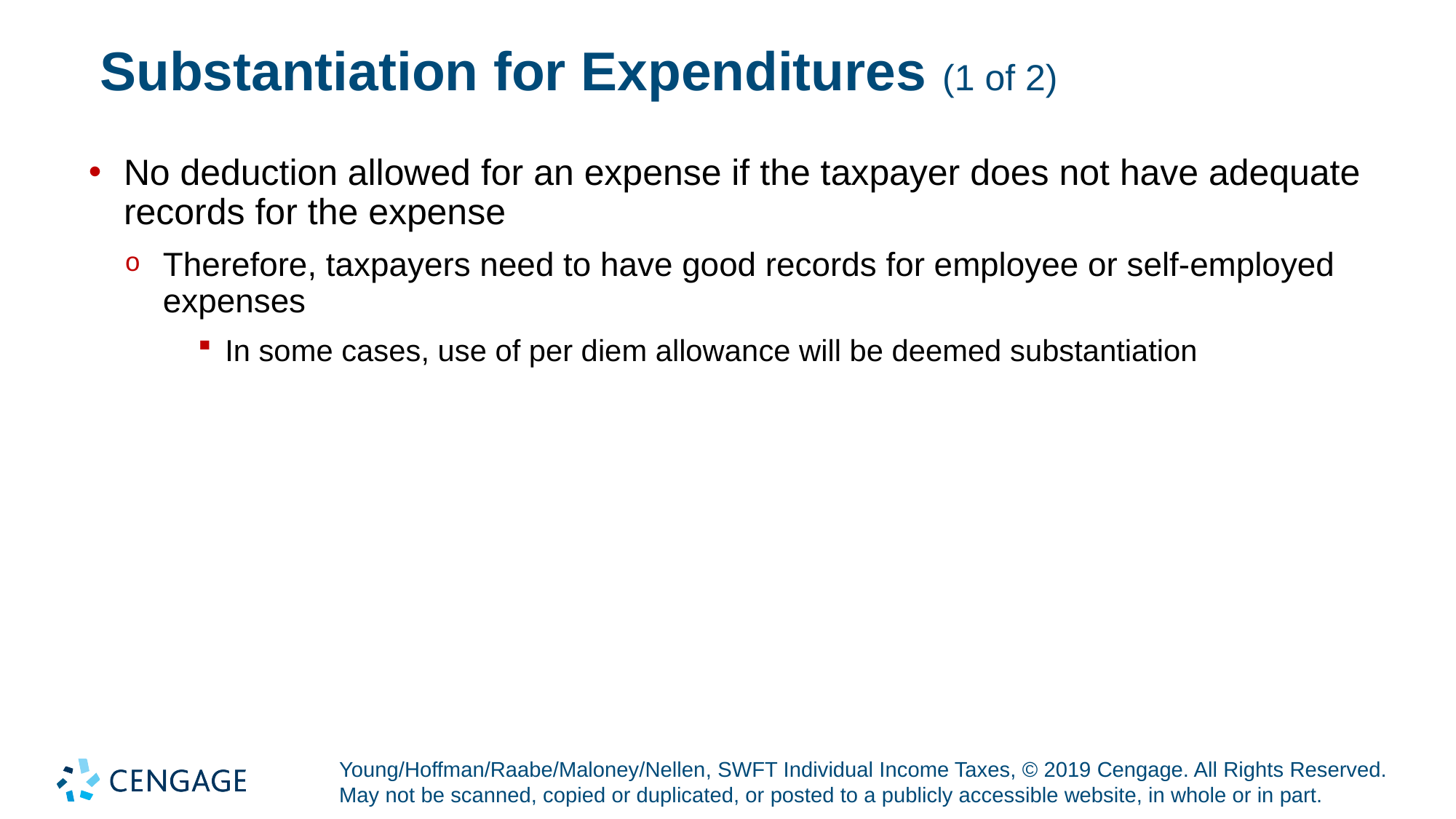

# Substantiation for Expenditures (1 of 2)
No deduction allowed for an expense if the taxpayer does not have adequate records for the expense
Therefore, taxpayers need to have good records for employee or self-employed expenses
In some cases, use of per diem allowance will be deemed substantiation